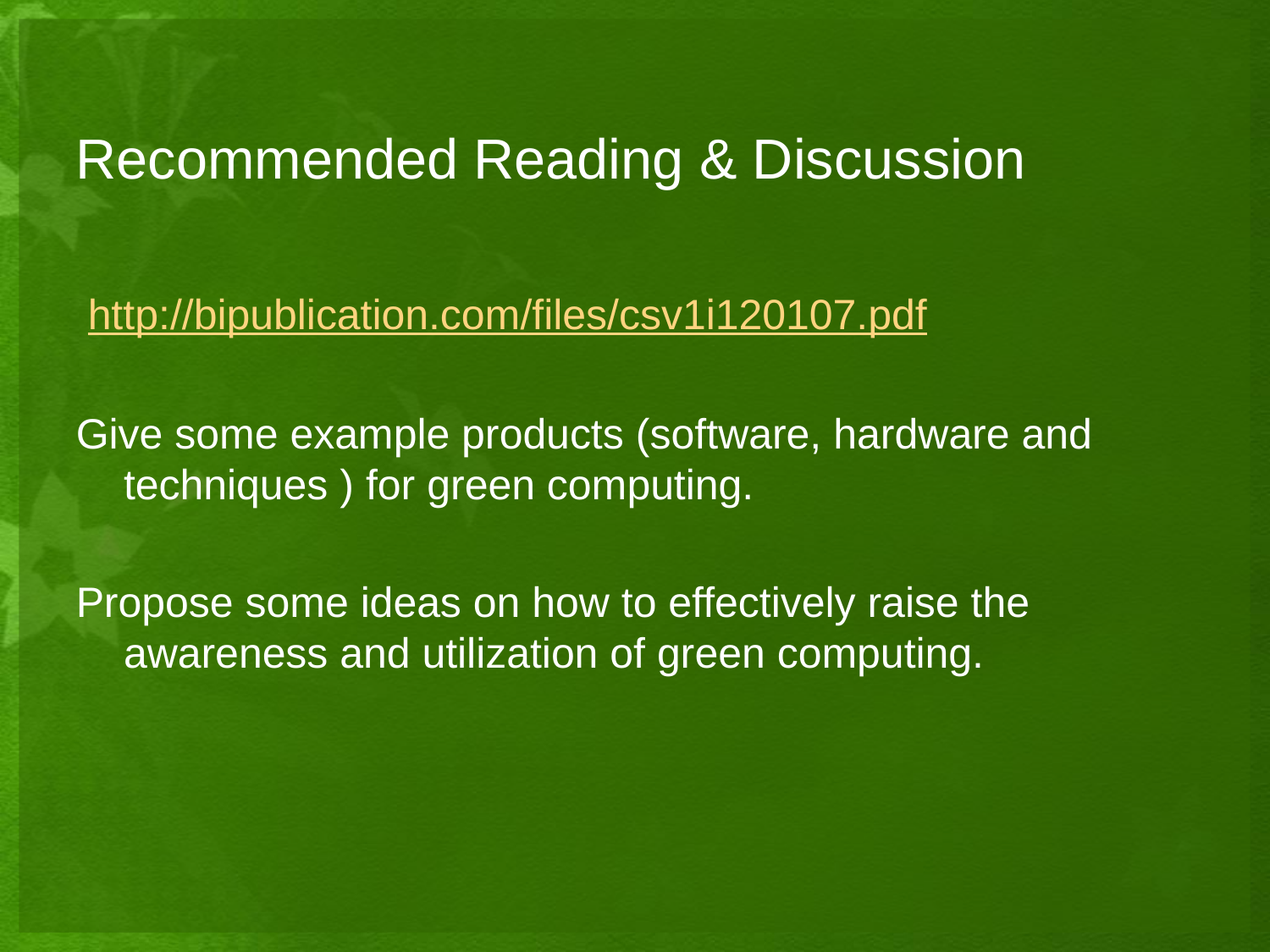

# Recommended Reading & Discussion

 http://bipublication.com/files/csv1i120107.pdf

Give some example products (software, hardware and techniques ) for green computing.

Propose some ideas on how to effectively raise the awareness and utilization of green computing.